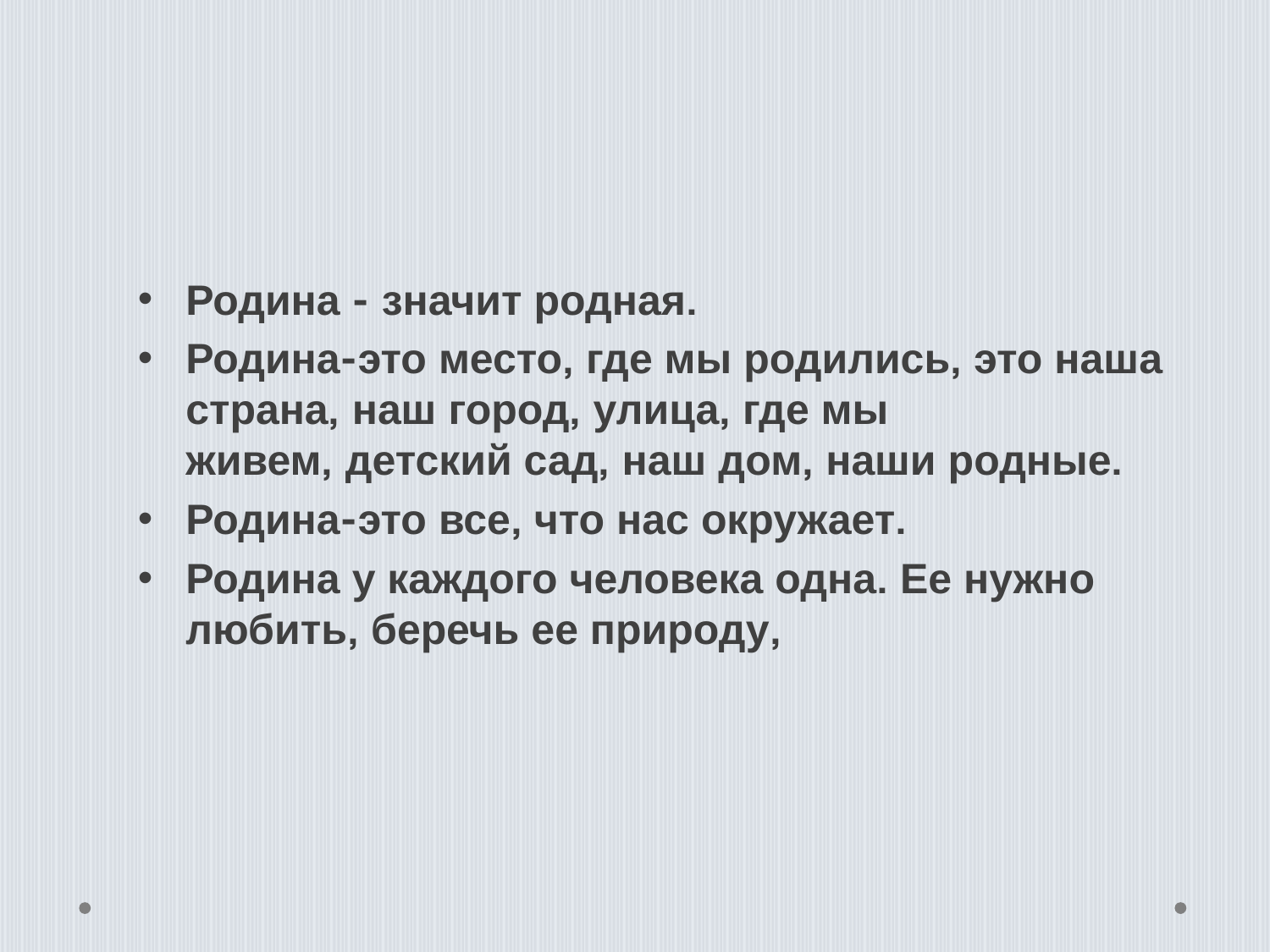

#
Родина - значит родная.
Родина-это место, где мы родились, это наша страна, наш город, улица, где мы живем, детский сад, наш дом, наши родные.
Родина-это все, что нас окружает.
Родина у каждого человека одна. Ее нужно любить, беречь ее природу,